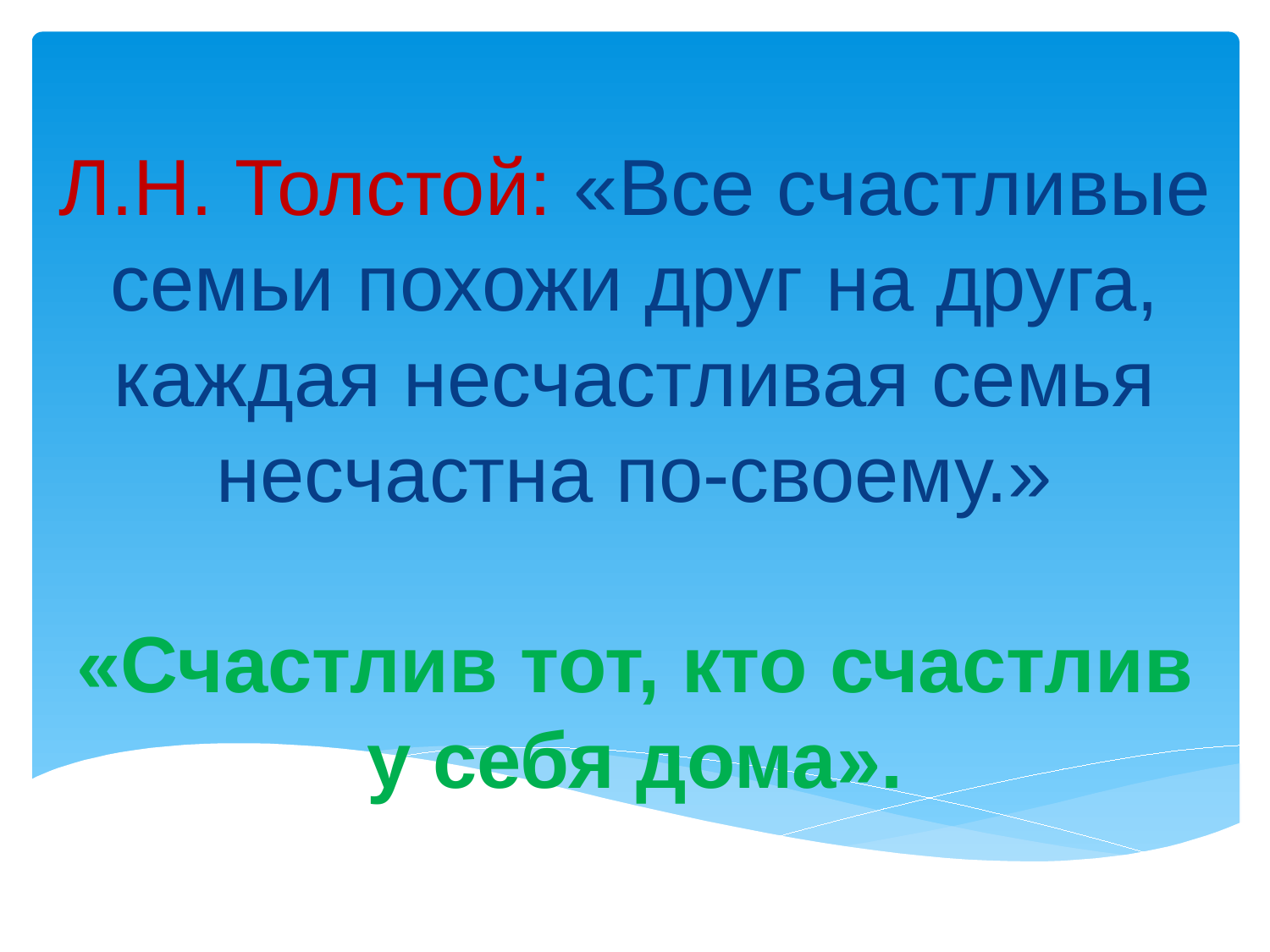

# Л.Н. Толстой: «Все счастливые семьи похожи друг на друга, каждая несчастливая семья несчастна по-своему.» «Счастлив тот, кто счастлив у себя дома».